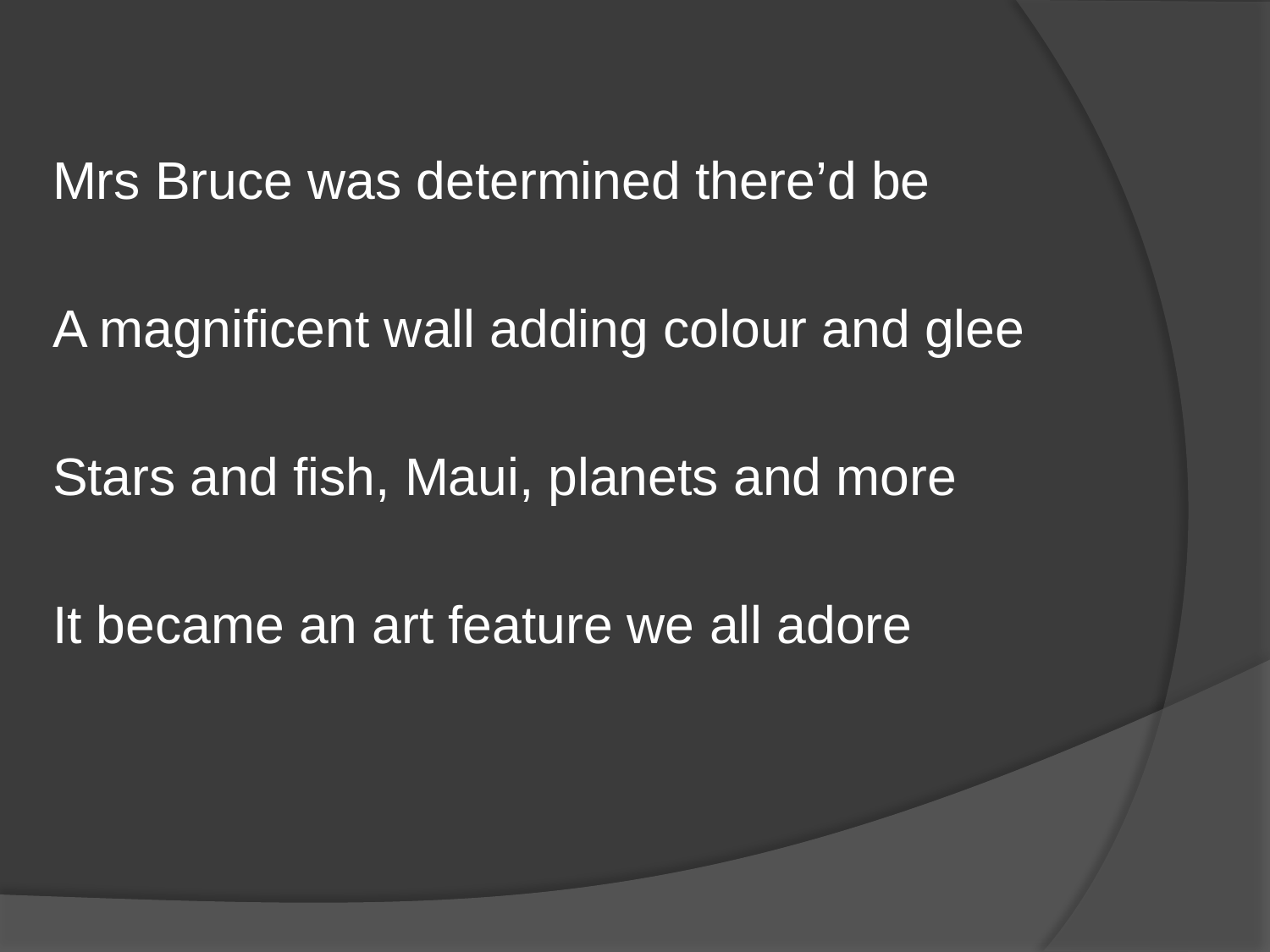

Mrs Bruce was determined there’d be

A magnificent wall adding colour and glee

Stars and fish, Maui, planets and more

It became an art feature we all adore